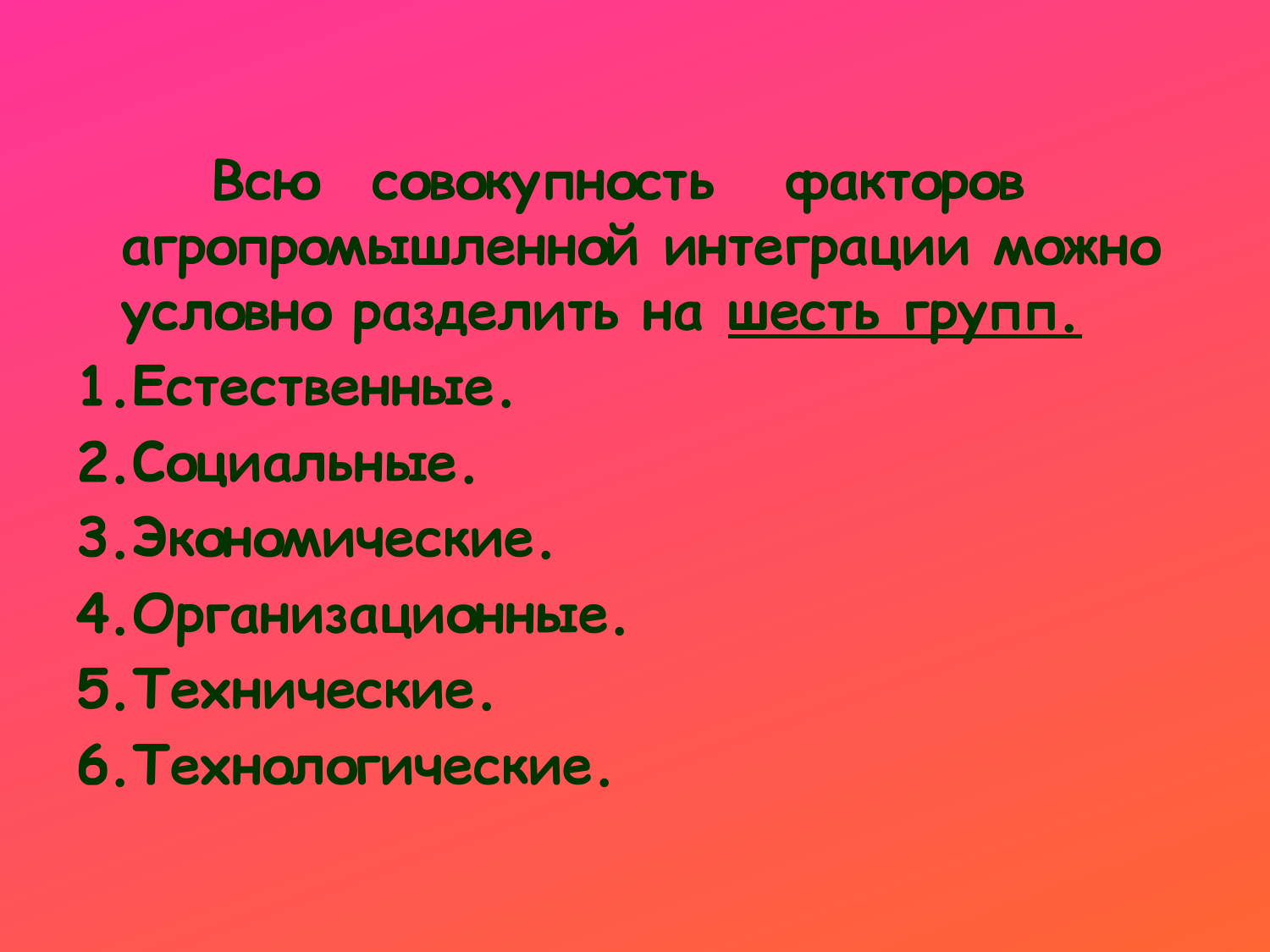

Всю   совокупность   факторов   агропромышленной интеграции можно условно разделить на шесть групп.
1.Естественные.
2.Социальные.
3.Экономические.
4.Организационные.
5.Технические.
6.Технологические.